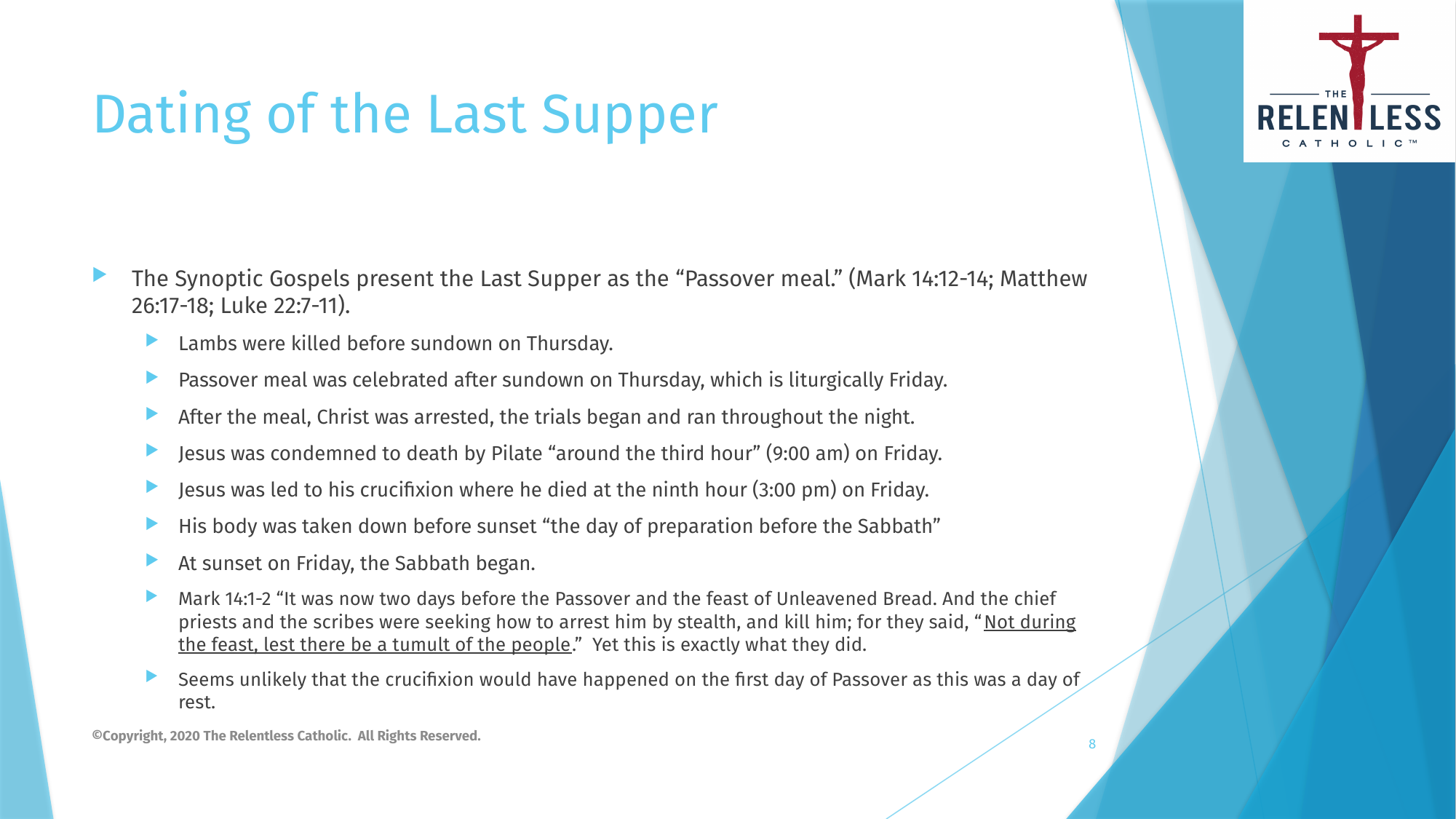

# Dating of the Last Supper
The Synoptic Gospels present the Last Supper as the “Passover meal.” (Mark 14:12-14; Matthew 26:17-18; Luke 22:7-11).
Lambs were killed before sundown on Thursday.
Passover meal was celebrated after sundown on Thursday, which is liturgically Friday.
After the meal, Christ was arrested, the trials began and ran throughout the night.
Jesus was condemned to death by Pilate “around the third hour” (9:00 am) on Friday.
Jesus was led to his crucifixion where he died at the ninth hour (3:00 pm) on Friday.
His body was taken down before sunset “the day of preparation before the Sabbath”
At sunset on Friday, the Sabbath began.
Mark 14:1-2 “It was now two days before the Passover and the feast of Unleavened Bread. And the chief priests and the scribes were seeking how to arrest him by stealth, and kill him; for they said, “Not during the feast, lest there be a tumult of the people.”  Yet this is exactly what they did.
Seems unlikely that the crucifixion would have happened on the first day of Passover as this was a day of rest.

©Copyright, 2020 The Relentless Catholic.  All Rights Reserved.

8